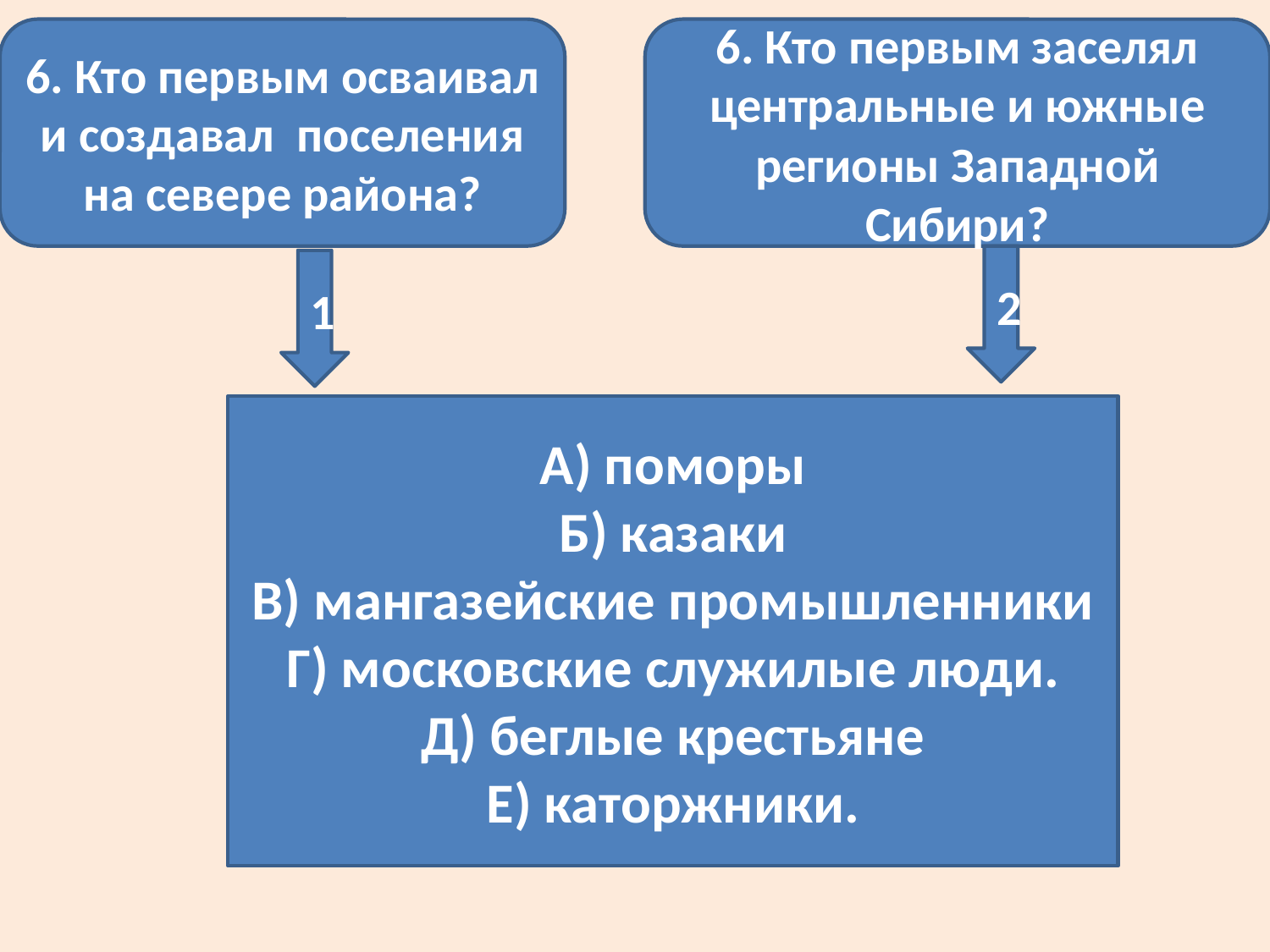

6. Кто первым осваивал и создавал  поселения на севере района?
6. Кто первым заселял центральные и южные регионы Западной Сибири?
2
1
А) поморы
Б) казаки
В) мангазейские промышленники
Г) московские служилые люди.
Д) беглые крестьяне
Е) каторжники.